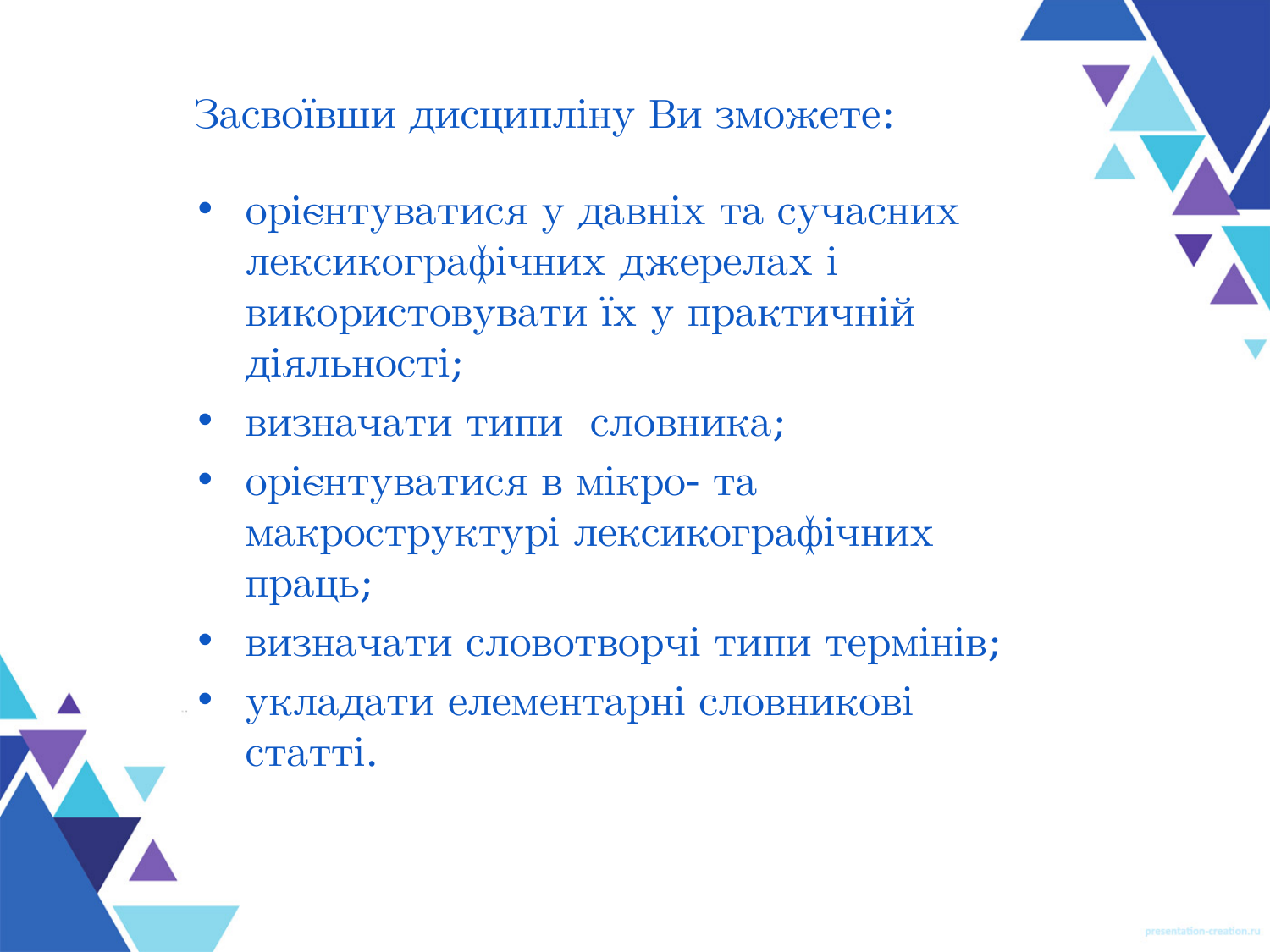

# Засвоївши дисципліну Ви зможете:
орієнтуватися у давніх та сучасних лексикографічних джерелах і використовувати їх у практичній діяльності;
визначати типи  словника;
орієнтуватися в мікро- та макроструктурі лексикографічних праць;
визначати словотворчі типи термінів;
укладати елементарні словникові статті.